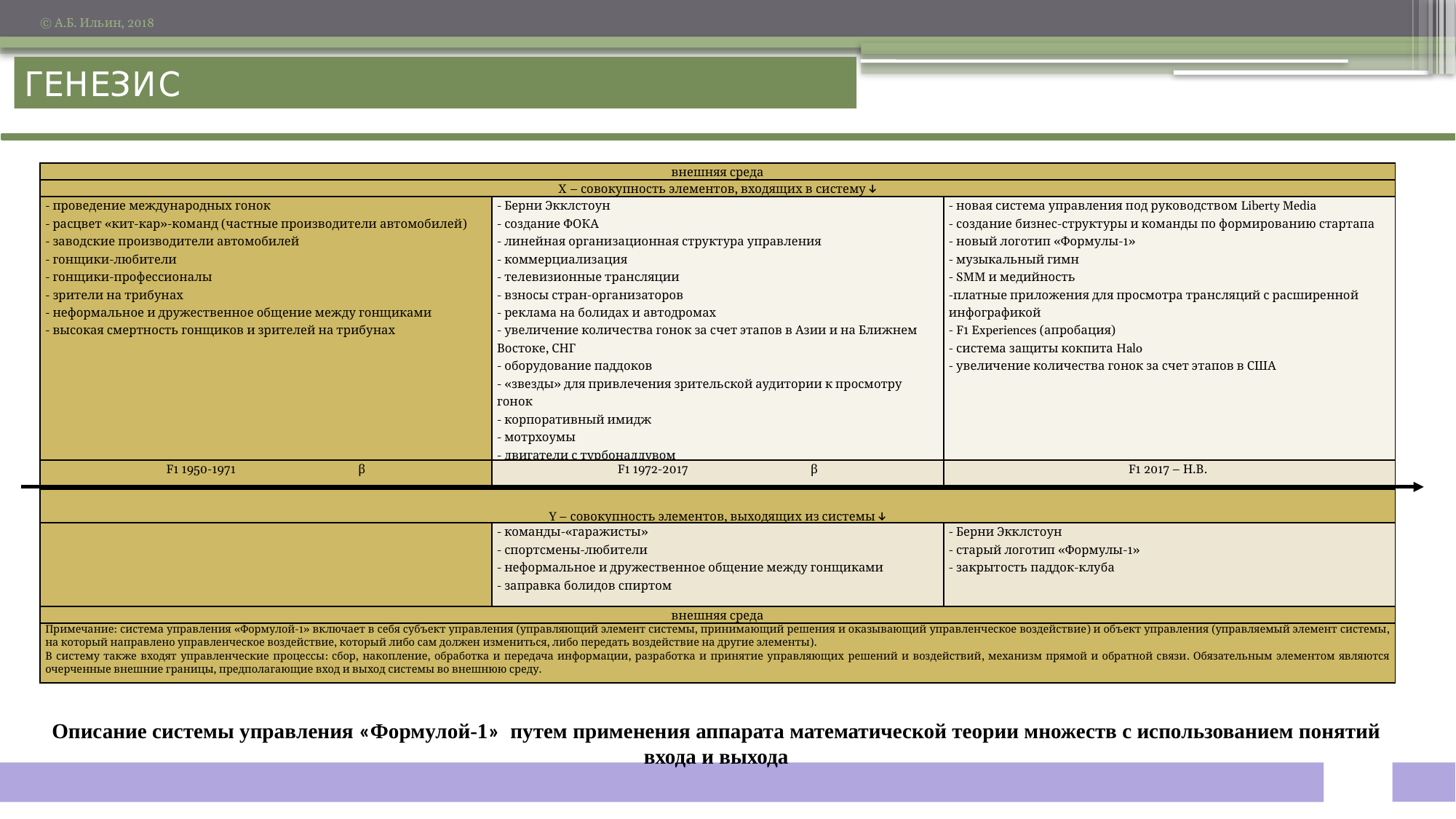

© А.Б. Ильин, 2018

# ГЕНЕЗИС

| внешняя среда |  |  |
| --- | --- | --- |
| X – совокупность элементов, входящих в систему ↓ |  |  |
| - проведение международных гонок - расцвет «кит-кар»-команд (частные производители автомобилей) - заводские производители автомобилей - гонщики-любители - гонщики-профессионалы - зрители на трибунах - неформальное и дружественное общение между гонщиками - высокая смертность гонщиков и зрителей на трибунах | - Берни Экклстоун - создание ФОКА - линейная организационная структура управления - коммерциализация - телевизионные трансляции - взносы стран-организаторов - реклама на болидах и автодромах - увеличение количества гонок за счет этапов в Азии и на Ближнем Востоке, СНГ - оборудование паддоков - «звезды» для привлечения зрительской аудитории к просмотру гонок - корпоративный имидж - мотрхоумы - двигатели с турбонаддувом | - новая система управления под руководством Liberty Media - создание бизнес-структуры и команды по формированию стартапа - новый логотип «Формулы-1» - музыкальный гимн - SMM и медийность -платные приложения для просмотра трансляций с расширенной инфографикой - F1 Experiences (апробация) - система защиты кокпита Halo - увеличение количества гонок за счет этапов в США |
| F1 1950-1971 β | F1 1972-2017 β | F1 2017 – Н.В. |
| Y – совокупность элементов, выходящих из системы ↓ |  |  |
|  | - команды-«гаражисты» - спортсмены-любители - неформальное и дружественное общение между гонщиками - заправка болидов спиртом | - Берни Экклстоун - старый логотип «Формулы-1» - закрытость паддок-клуба |
| внешняя среда |  |  |
| Примечание: система управления «Формулой-1» включает в себя субъект управления (управляющий элемент системы, принимающий решения и оказывающий управленческое воздействие) и объект управления (управляемый элемент системы, на который направлено управленческое воздействие, который либо сам должен измениться, либо передать воздействие на другие элементы). В систему также входят управленческие процессы: сбор, накопление, обработка и передача информации, разработка и принятие управляющих решений и воздействий, механизм прямой и обратной связи. Обязательным элементом являются очерченные внешние границы, предполагающие вход и выход системы во внешнюю среду. |  |  |

Описание системы управления «Формулой-1»  путем применения аппарата математической теории множеств с использованием понятий входа и выхода